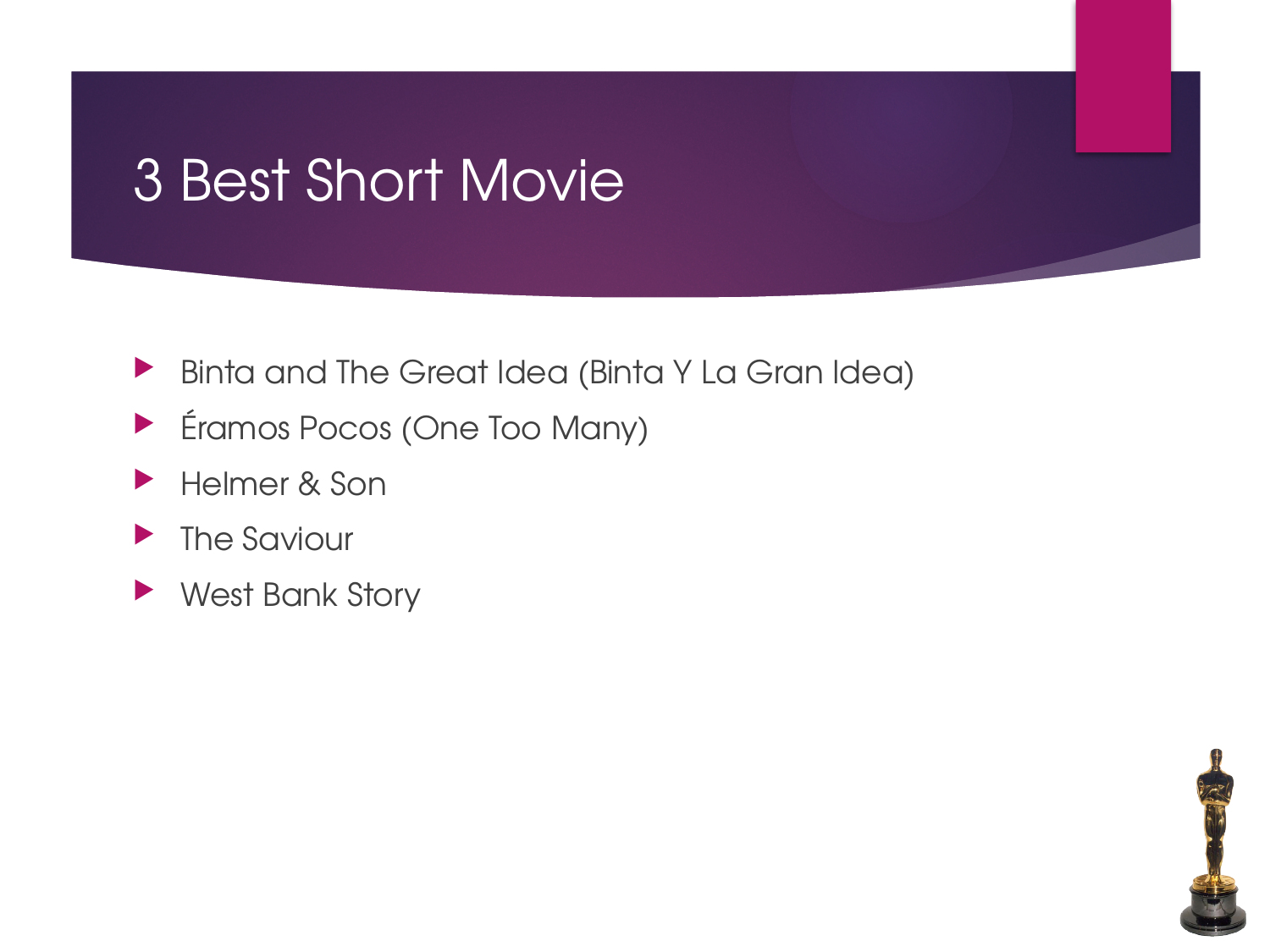

# 3 Best Short Movie
Binta and The Great Idea (Binta Y La Gran Idea)
Éramos Pocos (One Too Many)
Helmer & Son
The Saviour
West Bank Story